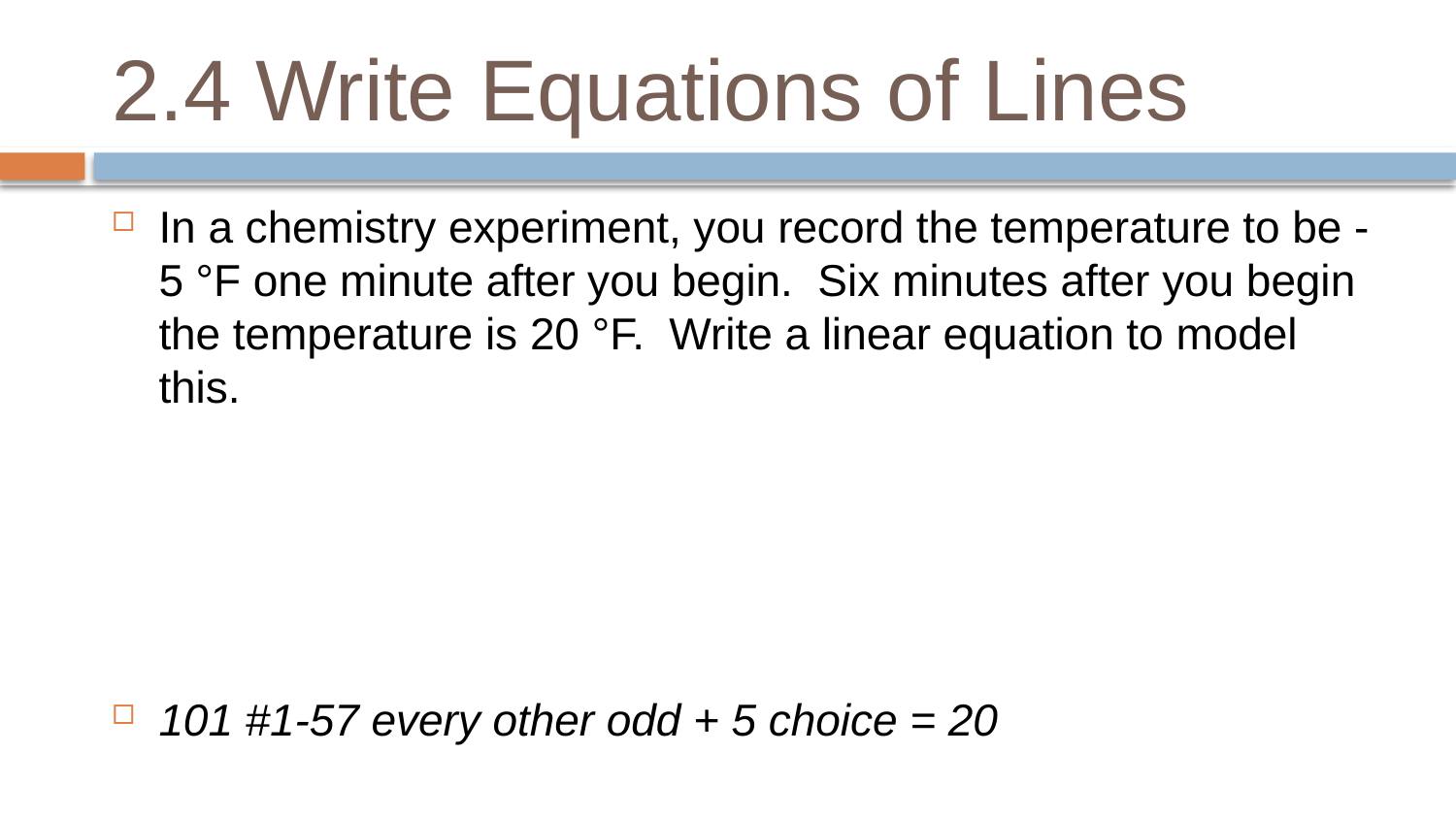

# 2.4 Write Equations of Lines
In a chemistry experiment, you record the temperature to be -5 °F one minute after you begin.  Six minutes after you begin the temperature is 20 °F.  Write a linear equation to model this.

101 #1-57 every other odd + 5 choice = 20